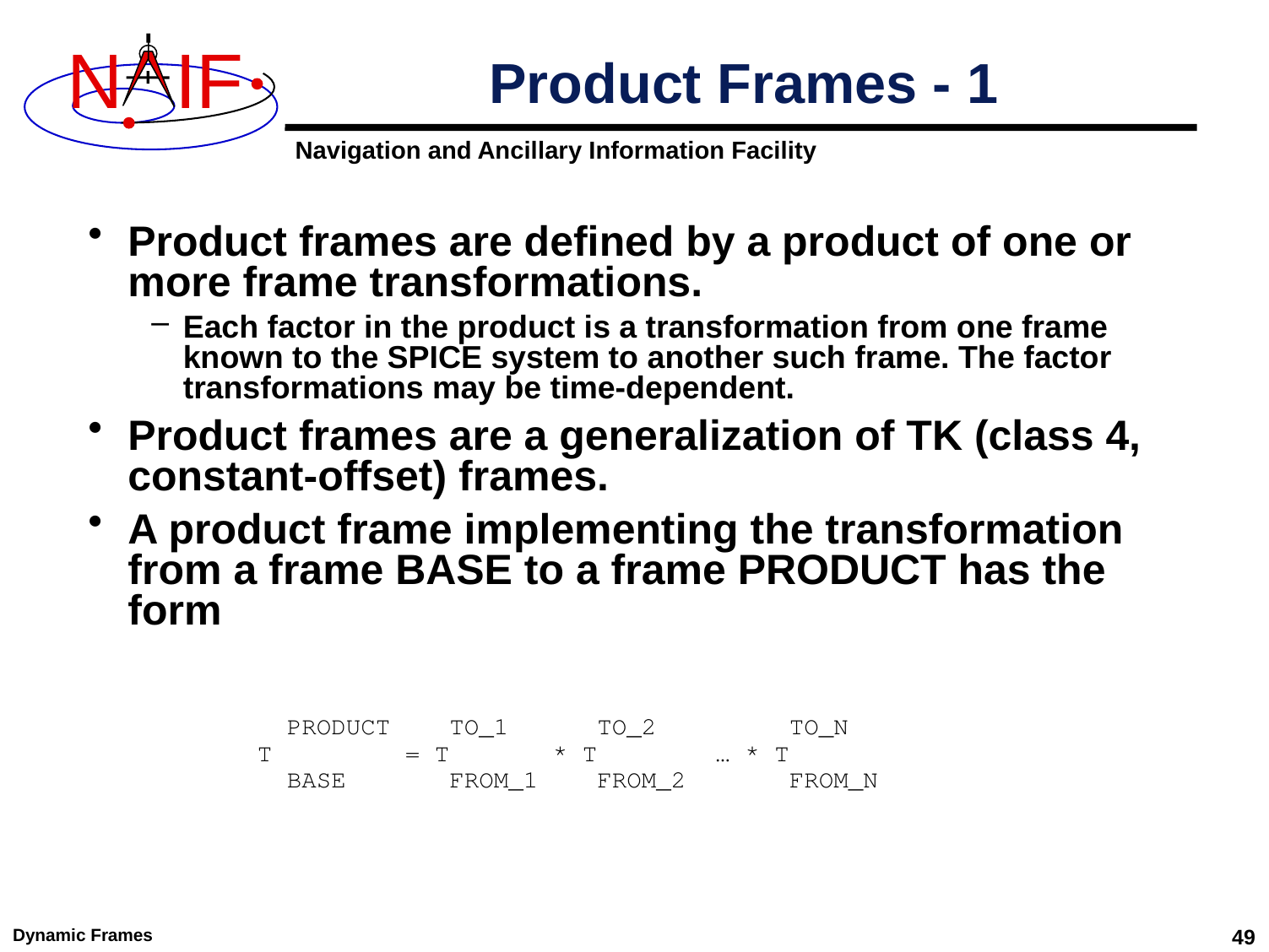

# Product Frames - 1
Product frames are defined by a product of one or more frame transformations.
Each factor in the product is a transformation from one frame known to the SPICE system to another such frame. The factor transformations may be time-dependent.
Product frames are a generalization of TK (class 4, constant-offset) frames.
A product frame implementing the transformation from a frame BASE to a frame PRODUCT has the form
  PRODUCT    TO_1      TO_2         TO_N
T         = T       * T        … * T
  BASE       FROM_1    FROM_2       FROM_N
Dynamic Frames
49